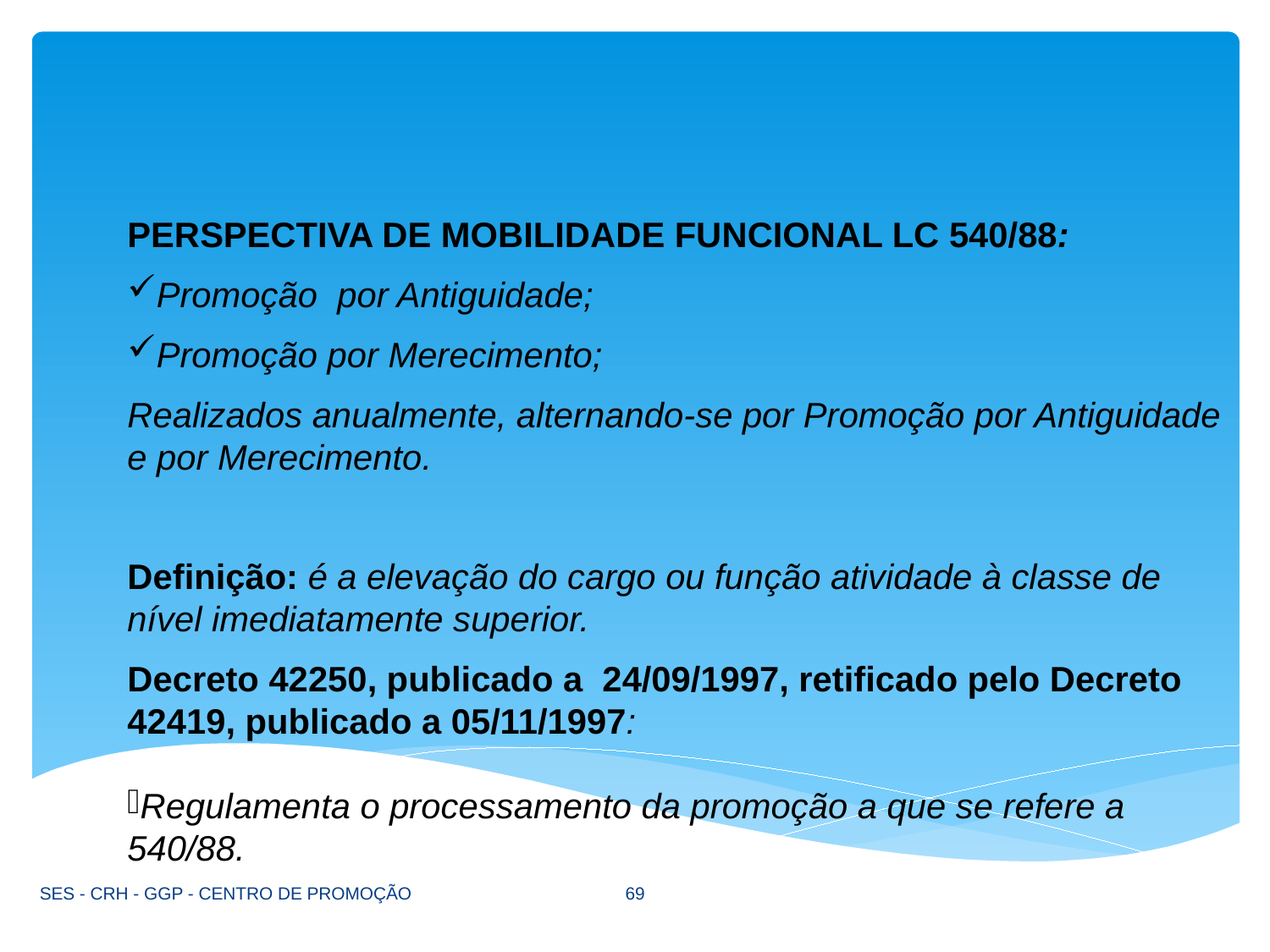

PERSPECTIVA DE MOBILIDADE FUNCIONAL LC 540/88:
Promoção  por Antiguidade;
Promoção por Merecimento;
Realizados anualmente, alternando-se por Promoção por Antiguidade e por Merecimento.

Definição: é a elevação do cargo ou função atividade à classe de nível imediatamente superior.
Decreto 42250, publicado a  24/09/1997, retificado pelo Decreto 42419, publicado a 05/11/1997:

Regulamenta o processamento da promoção a que se refere a 540/88.

69
SES - CRH - GGP - CENTRO DE PROMOÇÃO